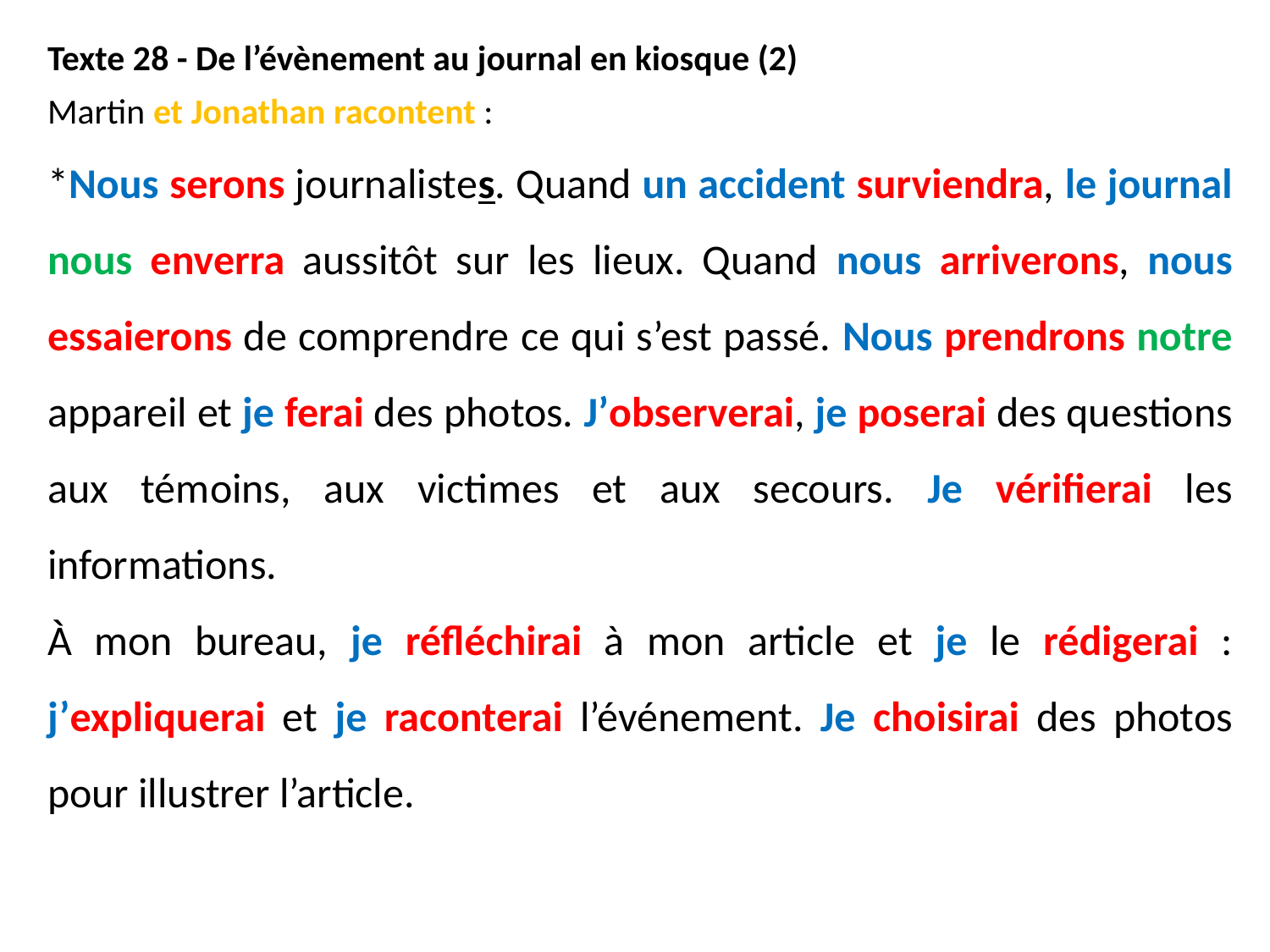

Texte 28 - De l’évènement au journal en kiosque (2)
Martin et Jonathan racontent :
*Nous serons journalistes. Quand un accident surviendra, le journal nous enverra aussitôt sur les lieux. Quand nous arriverons, nous essaierons de comprendre ce qui s’est passé. Nous prendrons notre appareil et je ferai des photos. J’observerai, je poserai des questions aux témoins, aux victimes et aux secours. Je vérifierai les informations.
À mon bureau, je réfléchirai à mon article et je le rédigerai : j’expliquerai et je raconterai l’événement. Je choisirai des photos pour illustrer l’article.